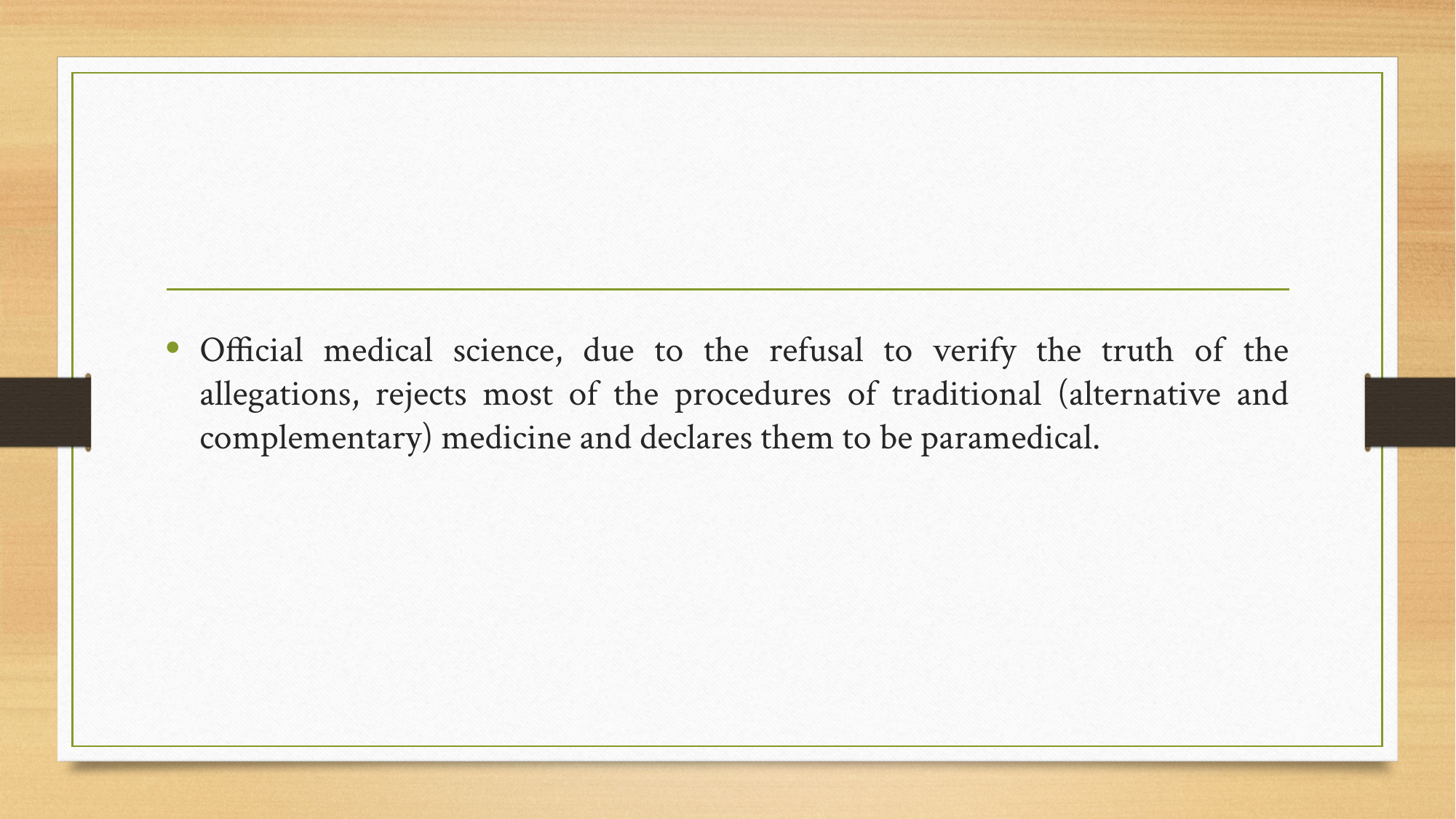

Official medical science, due to the refusal to verify the truth of the allegations, rejects most of the procedures of traditional (alternative and complementary) medicine and declares them to be paramedical.